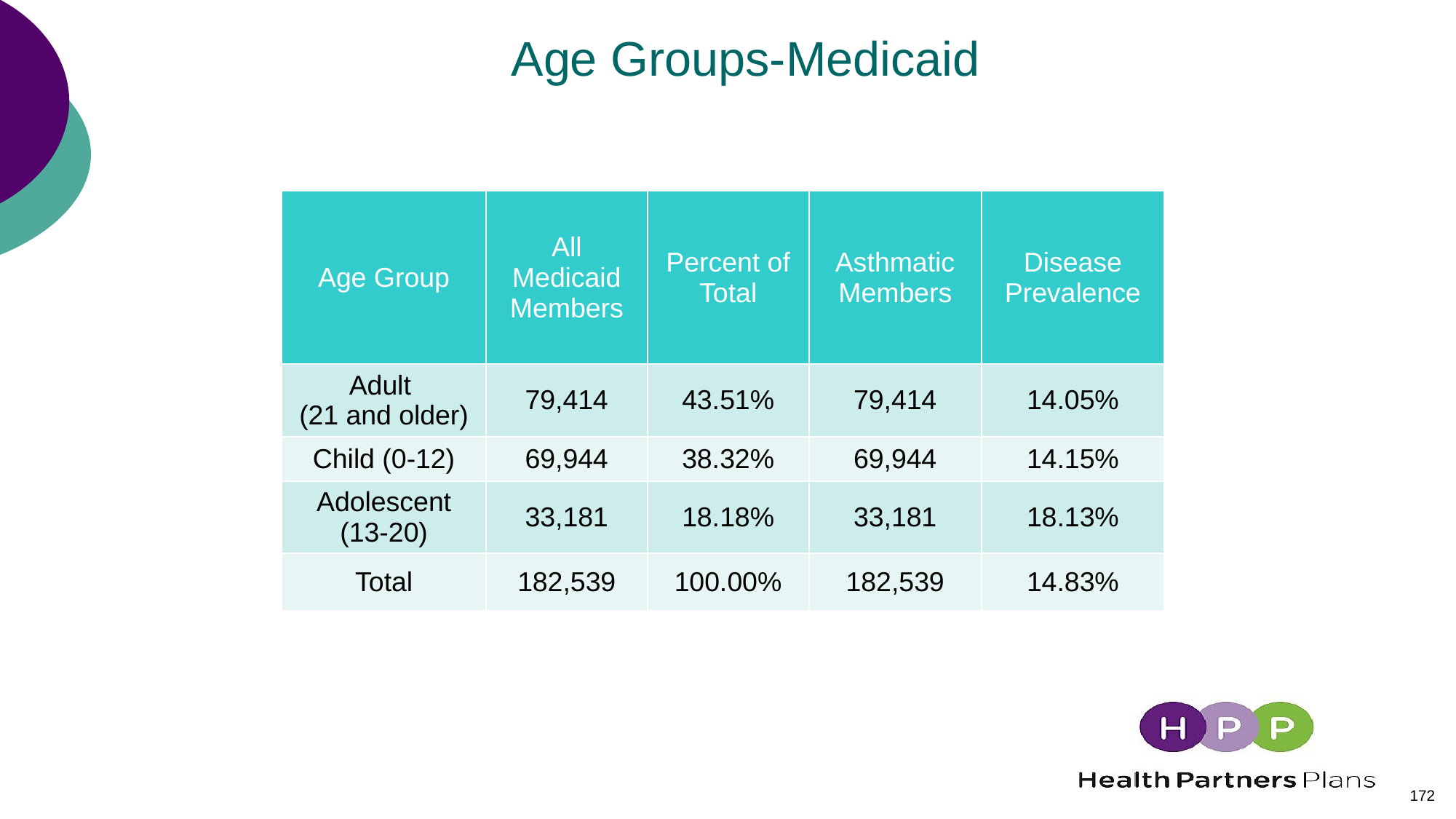

# Age Groups-Medicaid
| Age Group | All Medicaid Members | Percent of Total | Asthmatic Members | Disease Prevalence |
| --- | --- | --- | --- | --- |
| Adult (21 and older) | 79,414 | 43.51% | 79,414 | 14.05% |
| Child (0-12) | 69,944 | 38.32% | 69,944 | 14.15% |
| Adolescent (13-20) | 33,181 | 18.18% | 33,181 | 18.13% |
| Total | 182,539 | 100.00% | 182,539 | 14.83% |